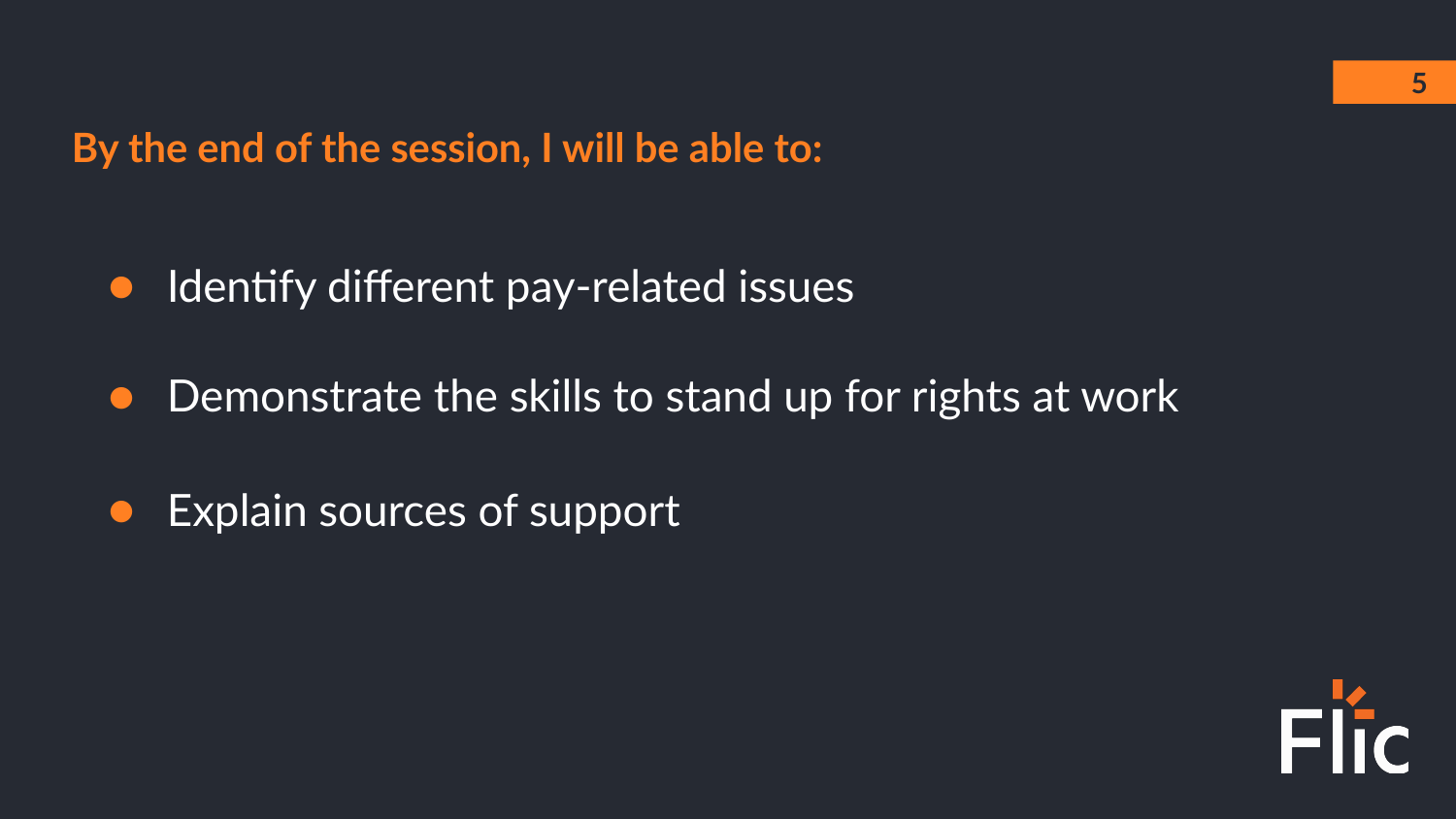

5
By the end of the session, I will be able to:

Identify different pay-related issues

Demonstrate the skills to stand up for rights at work

Explain sources of support